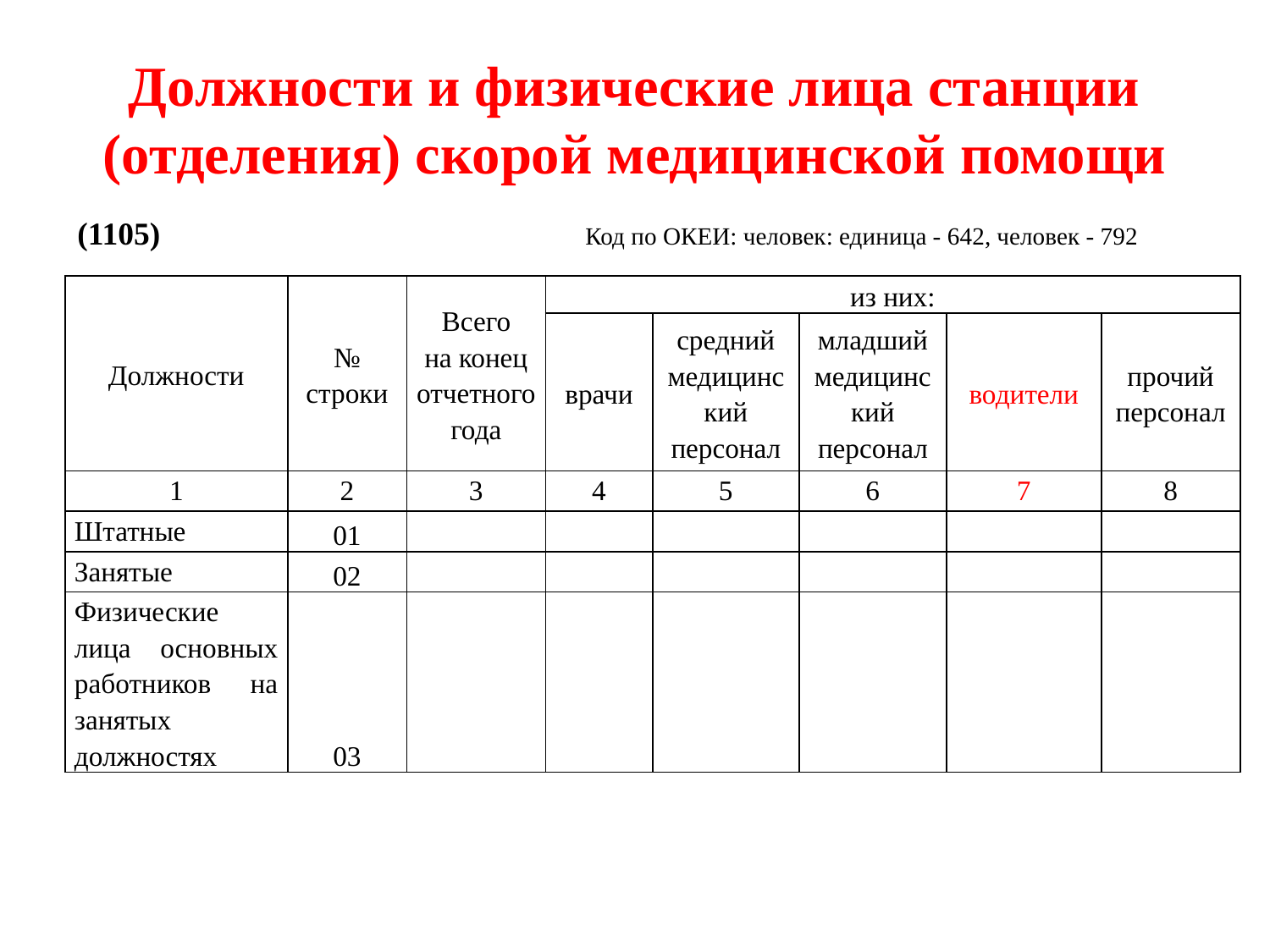

# Должности и физические лица станции (отделения) скорой медицинской помощи
(1105) 				Код по ОКЕИ: человек: единица - 642, человек - 792
| Должности | № строки | Всего на конец отчетного года | из них: |  |  |  |  |
| --- | --- | --- | --- | --- | --- | --- | --- |
|  |  |  | врачи | средний медицинский персонал | младший медицинский персонал | водители | прочий персонал |
| 1 | 2 | 3 | 4 | 5 | 6 | 7 | 8 |
| Штатные | 01 |  |  |  |  |  |  |
| Занятые | 02 |  |  |  |  |  |  |
| Физические лица основных работников на занятых должностях | 03 |  |  |  |  |  |  |